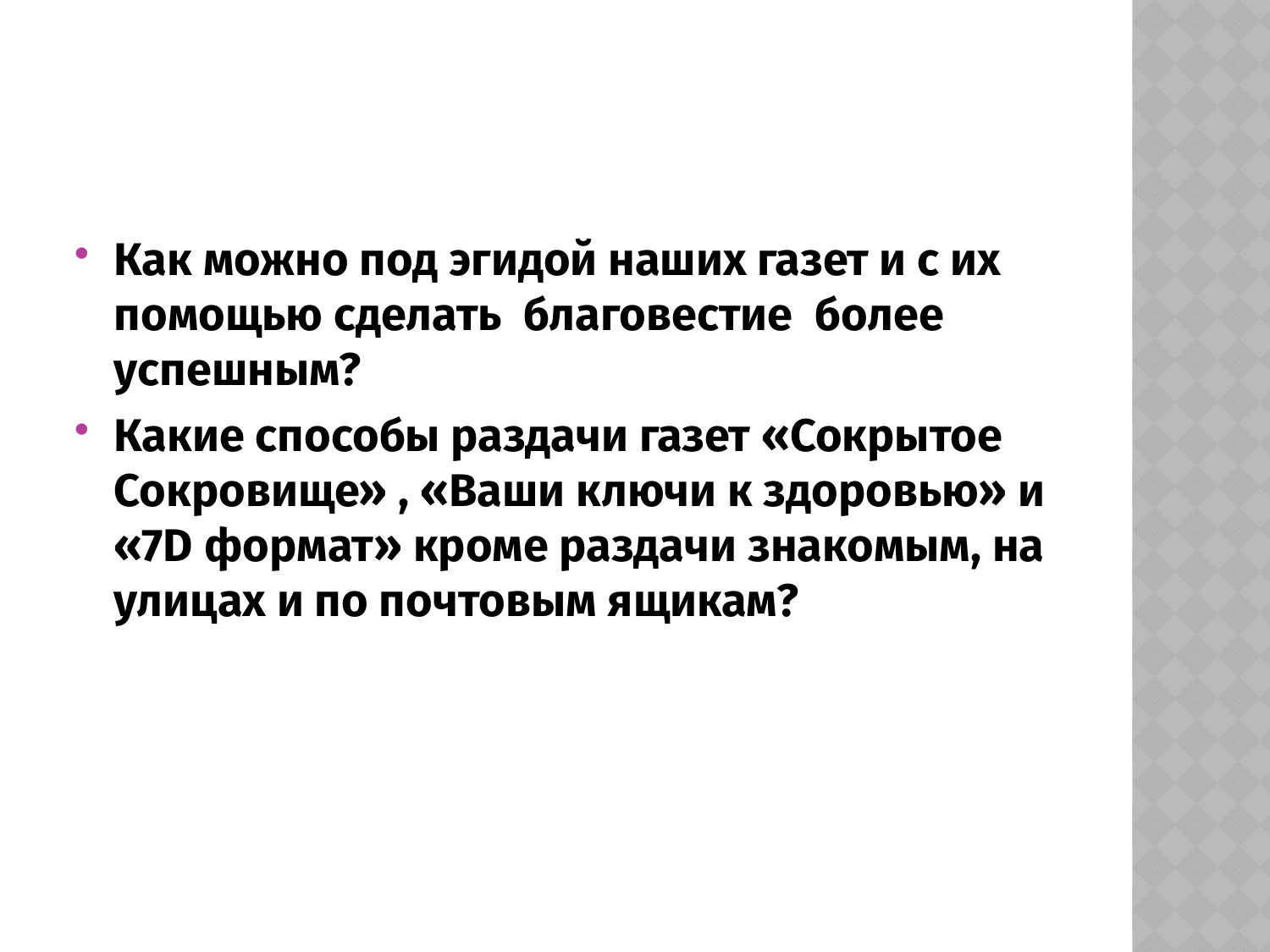

#
Как можно под эгидой наших газет и с их помощью сделать  благовестие  более  успешным?
Какие способы раздачи газет «Сокрытое Сокровище» , «Ваши ключи к здоровью» и «7D формат» кроме раздачи знакомым, на улицах и по почтовым ящикам?